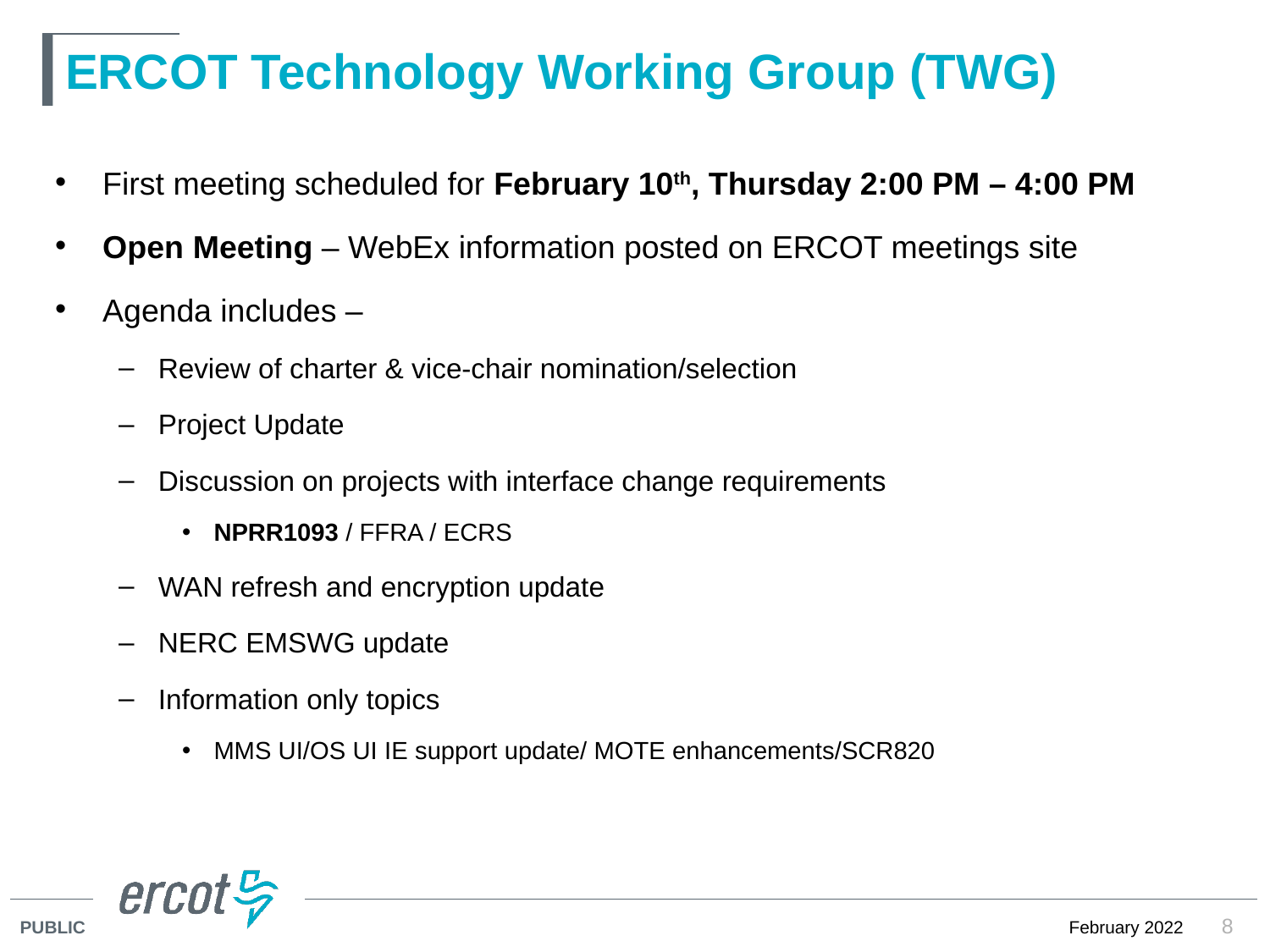

# ERCOT Technology Working Group (TWG)
First meeting scheduled for February 10th, Thursday 2:00 PM – 4:00 PM
Open Meeting – WebEx information posted on ERCOT meetings site
Agenda includes –
Review of charter & vice-chair nomination/selection
Project Update
Discussion on projects with interface change requirements
NPRR1093 / FFRA / ECRS
WAN refresh and encryption update
NERC EMSWG update
Information only topics
MMS UI/OS UI IE support update/ MOTE enhancements/SCR820

8